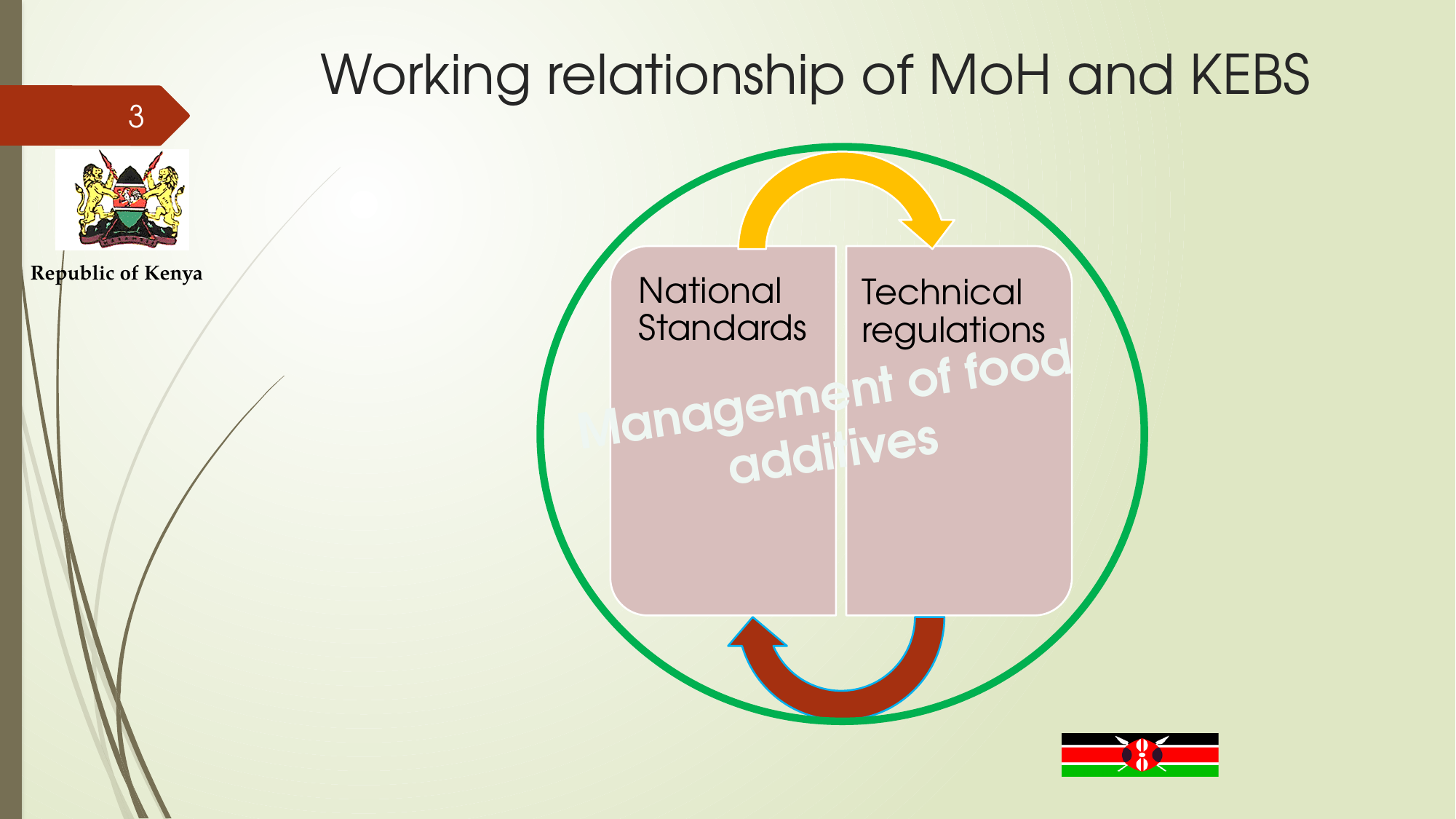

# Working relationship of MoH and KEBS
3

National Standards
Technical regulations
Management of food additives